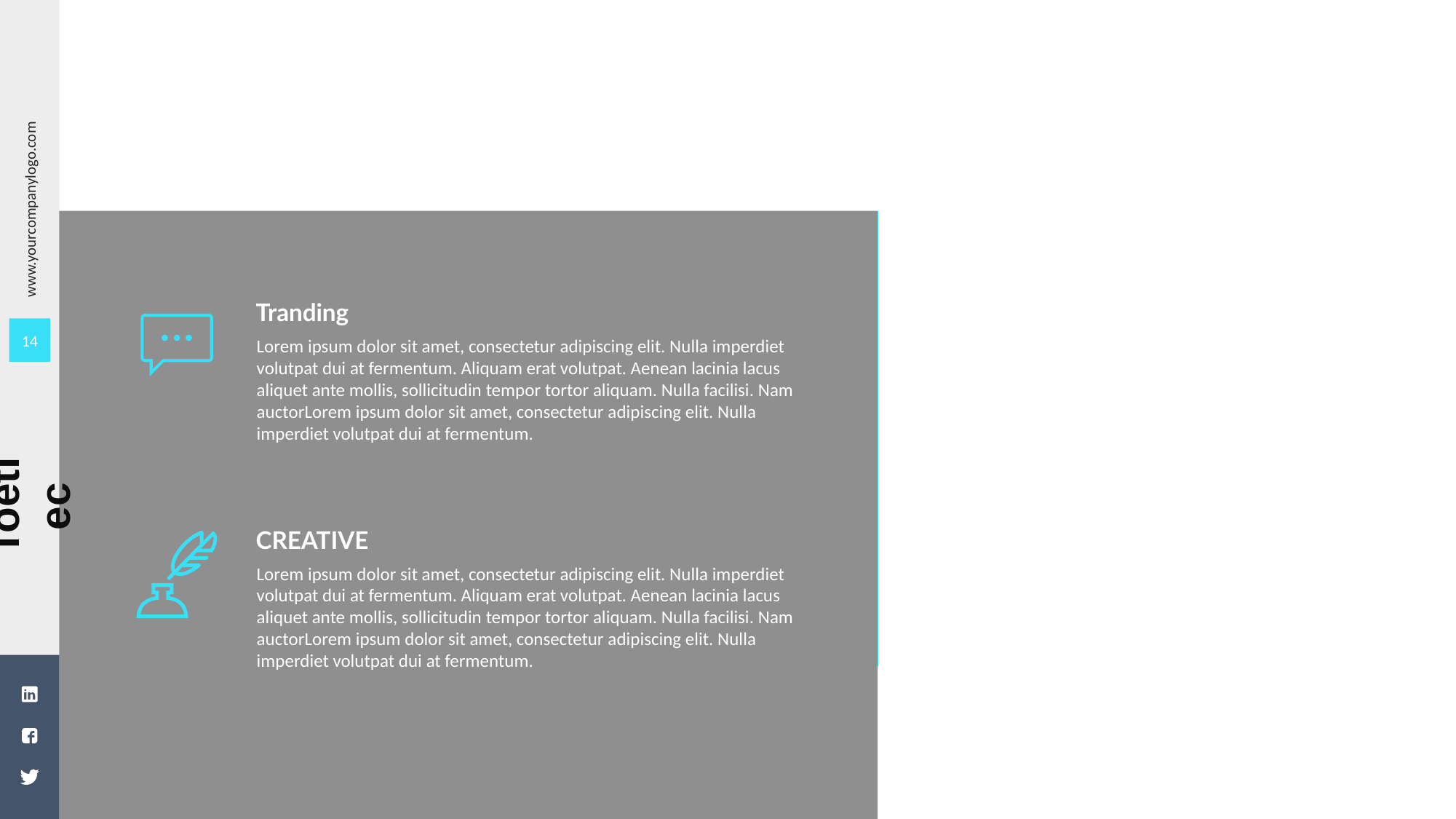

Insert  Your Great Subtitle Here
Design is not just what
it looks like
and feels like.
Design is how it works.
Tranding

14
Lorem ipsum dolor sit amet, consectetur adipiscing elit. Nulla imperdiet volutpat dui at fermentum. Aliquam erat volutpat. Aenean lacinia lacus aliquet ante mollis, sollicitudin tempor tortor aliquam. Nulla facilisi. Nam auctorLorem ipsum dolor sit amet, consectetur adipiscing elit. Nulla imperdiet volutpat dui at fermentum.
CREATIVE

Lorem ipsum dolor sit amet, consectetur adipiscing elit. Nulla imperdiet volutpat dui at fermentum. Aliquam erat volutpat. Aenean lacinia lacus aliquet ante mollis, sollicitudin tempor tortor aliquam. Nulla facilisi. Nam auctorLorem ipsum dolor sit amet, consectetur adipiscing elit. Nulla imperdiet volutpat dui at fermentum.